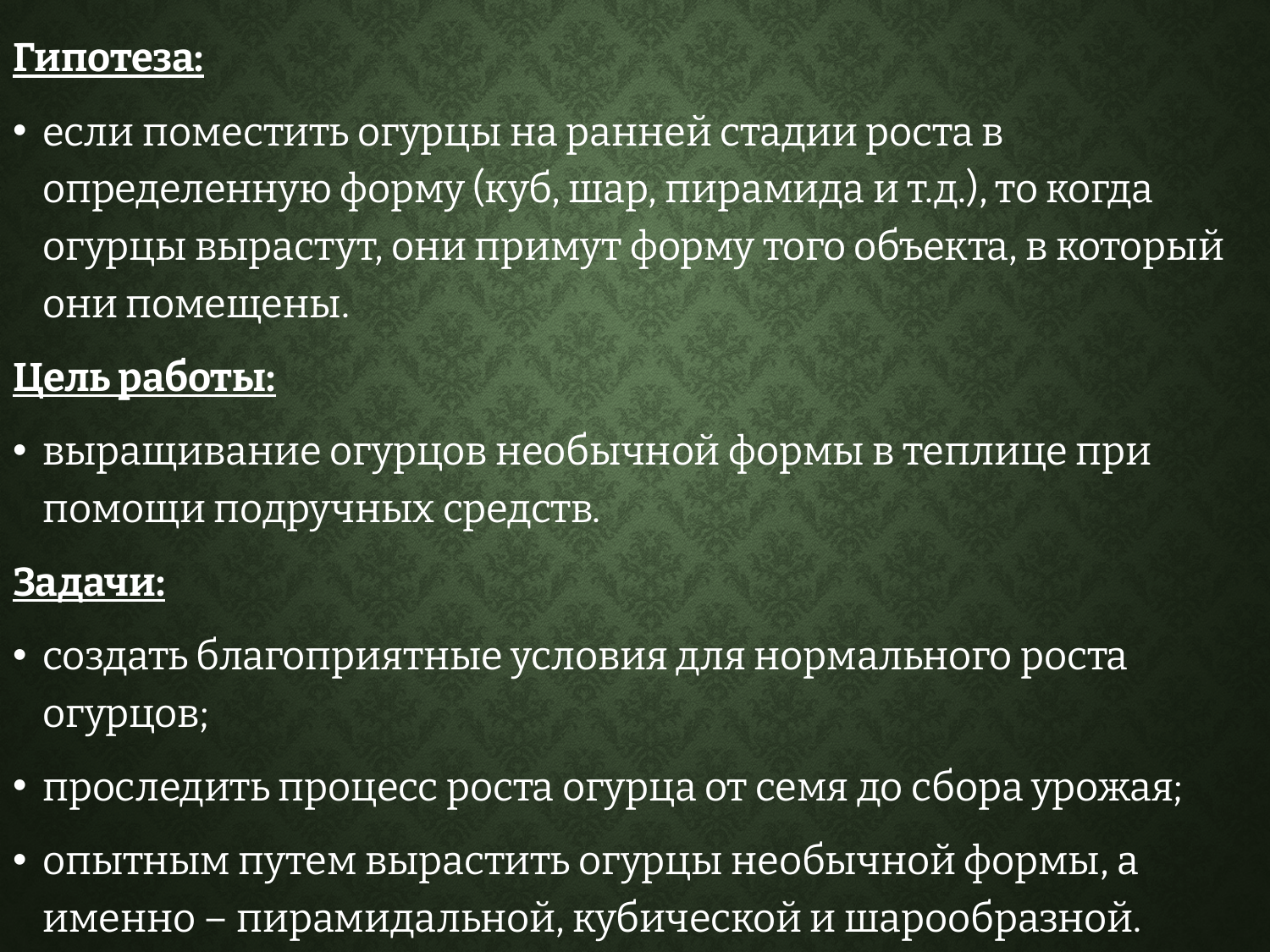

Гипотеза:
если поместить огурцы на ранней стадии роста в определенную форму (куб, шар, пирамида и т.д.), то когда огурцы вырастут, они примут форму того объекта, в который они помещены.
Цель работы:
выращивание огурцов необычной формы в теплице при помощи подручных средств.
Задачи:
создать благоприятные условия для нормального роста огурцов;
проследить процесс роста огурца от семя до сбора урожая;
опытным путем вырастить огурцы необычной формы, а именно – пирамидальной, кубической и шарообразной.